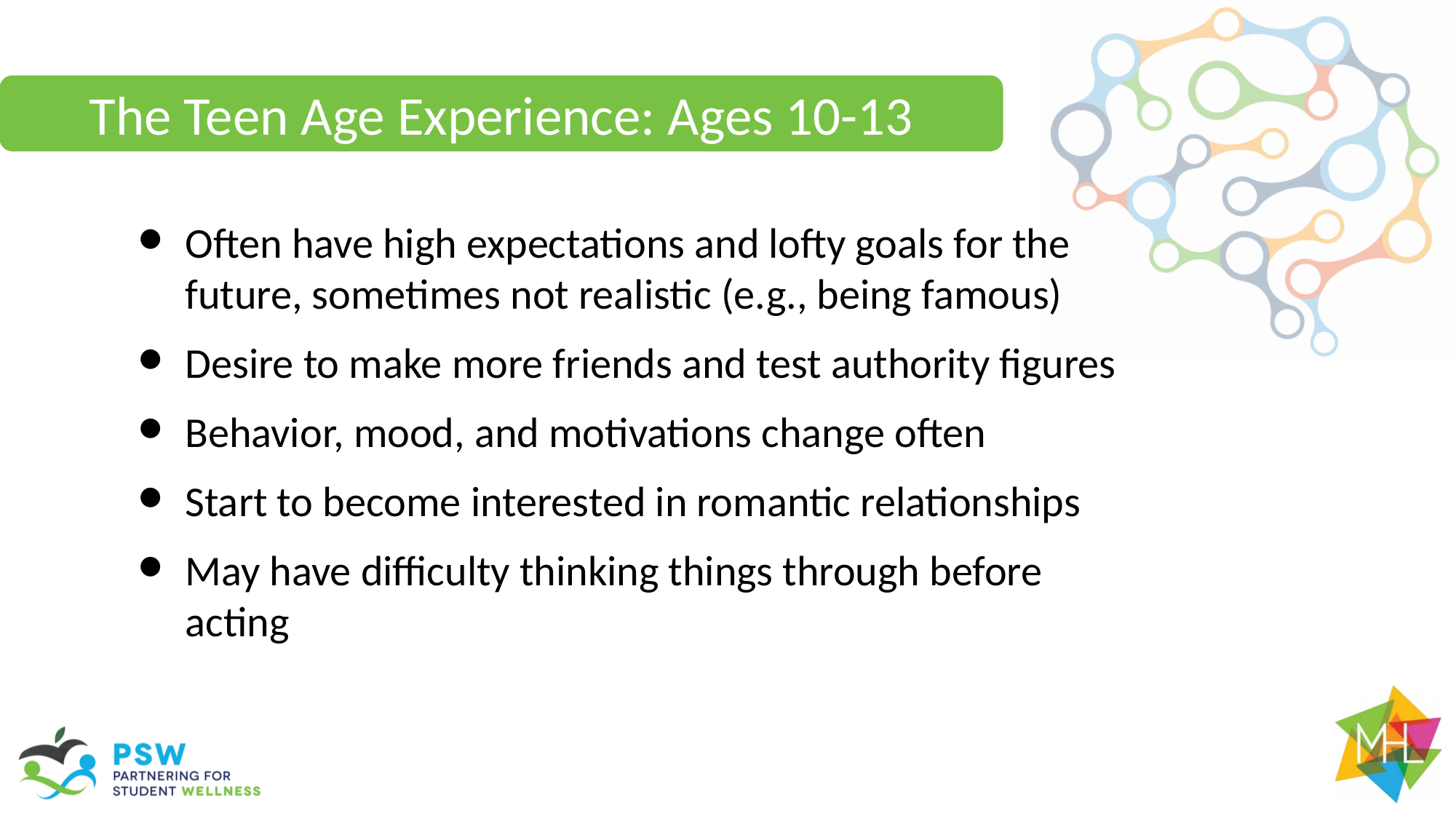

The Teen Age Experience: Ages 10-13
Often have high expectations and lofty goals for the future, sometimes not realistic (e.g., being famous)
Desire to make more friends and test authority figures
Behavior, mood, and motivations change often
Start to become interested in romantic relationships
May have difficulty thinking things through before acting